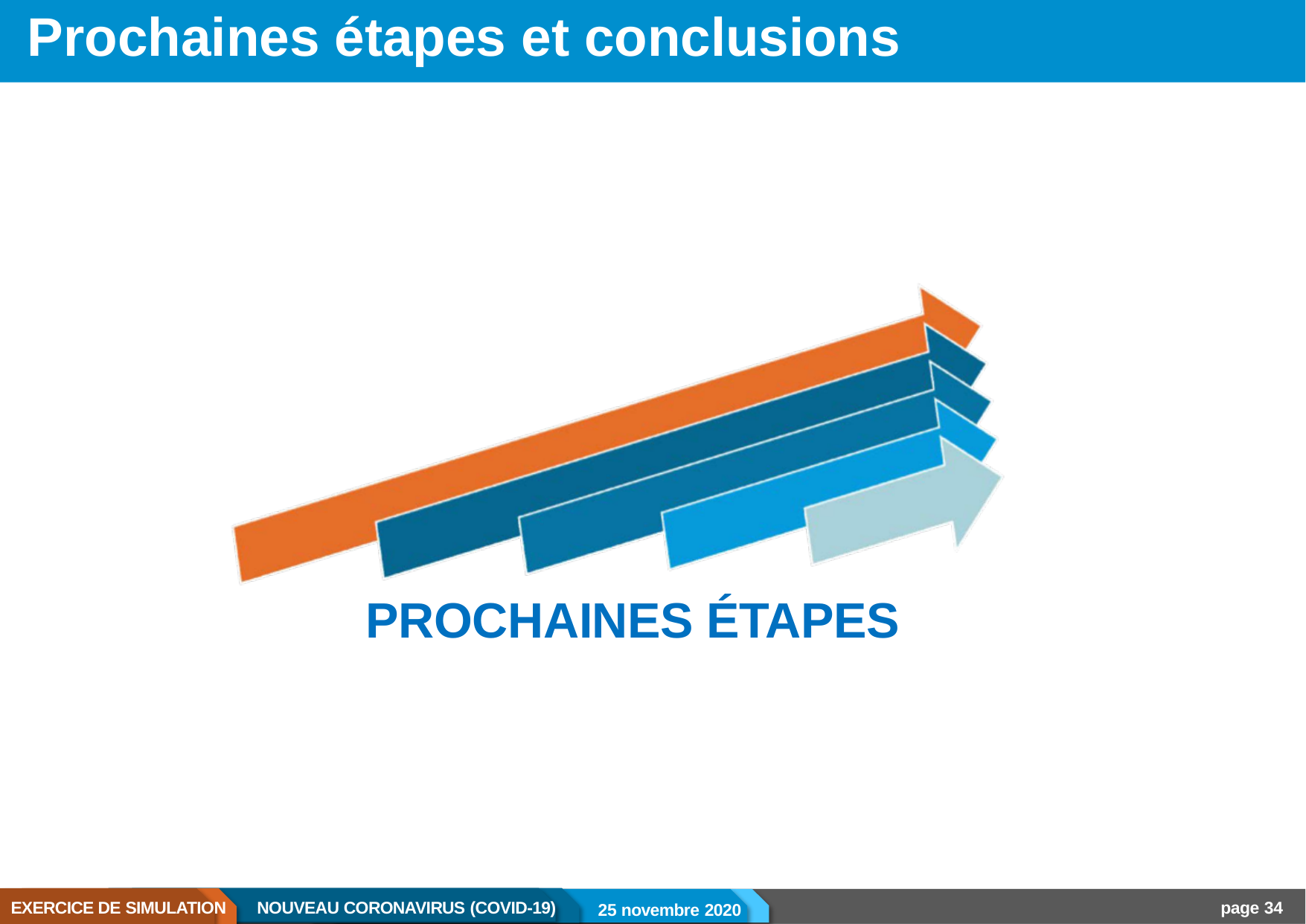

Prochaines étapes et conclusions

PROCHAINES ÉTAPES
EXERCICE DE SIMULATION
NOUVEAU CORONAVIRUS (COVID-19)
page 34
25 novembre 2020